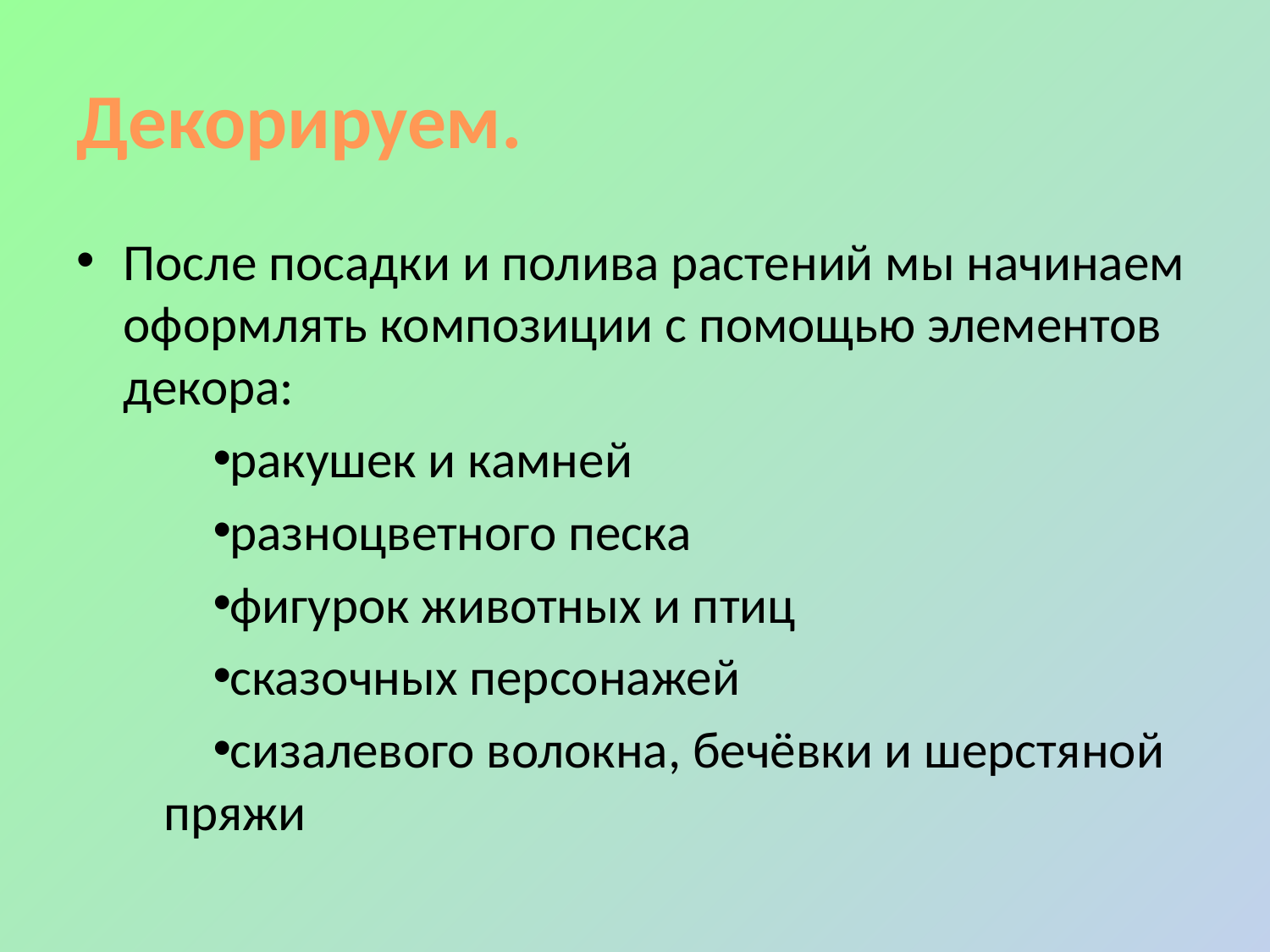

# Декорируем.
После посадки и полива растений мы начинаем оформлять композиции с помощью элементов декора:
ракушек и камней
разноцветного песка
фигурок животных и птиц
сказочных персонажей
сизалевого волокна, бечёвки и шерстяной пряжи